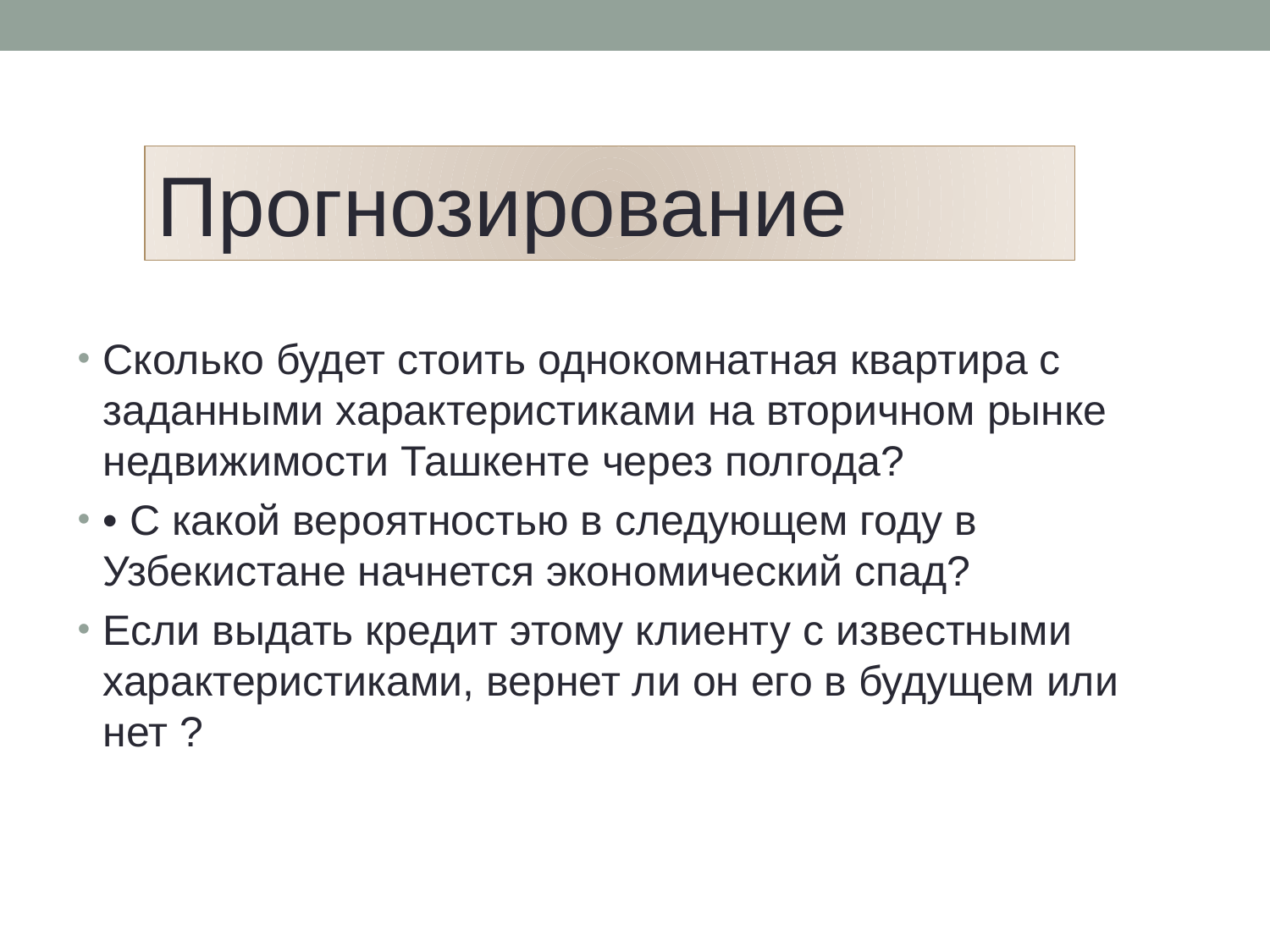

Прогнозирование
# Сколько будет стоить однокомнатная квартира с заданными ха­рактеристиками на вторичном рынке недвижимости Ташкенте через полгода?
• С какой вероятностью в следующем году в Узбекистане начнется эконо­мический спад?
Если выдать кредит этому клиенту с известными характеристи­ками, вернет ли он его в будущем или нет ?